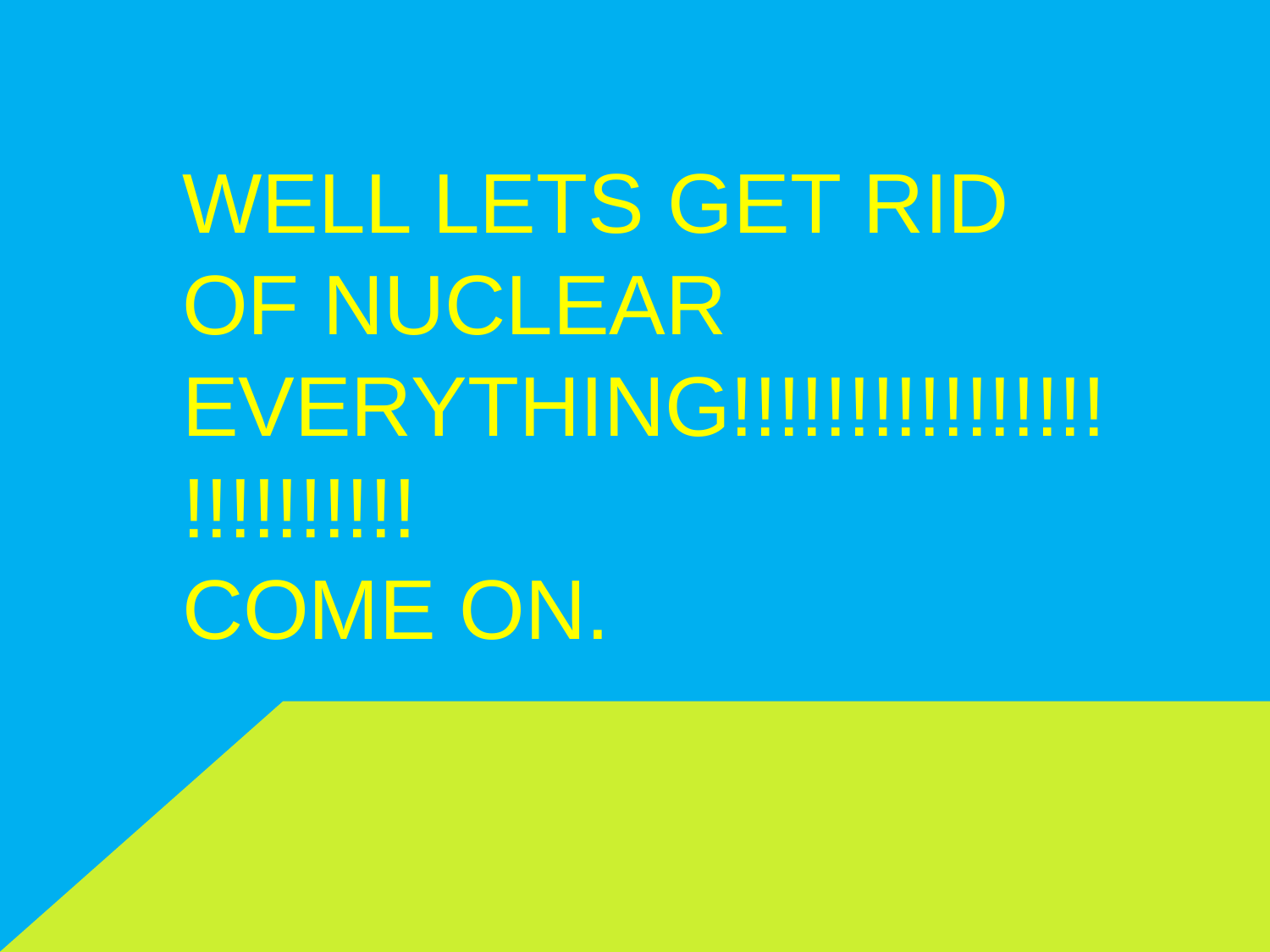

# Well lets get rid of Nuclear Everything!!!!!!!!!!!!!!!!!!!!!!!!!! Come on.